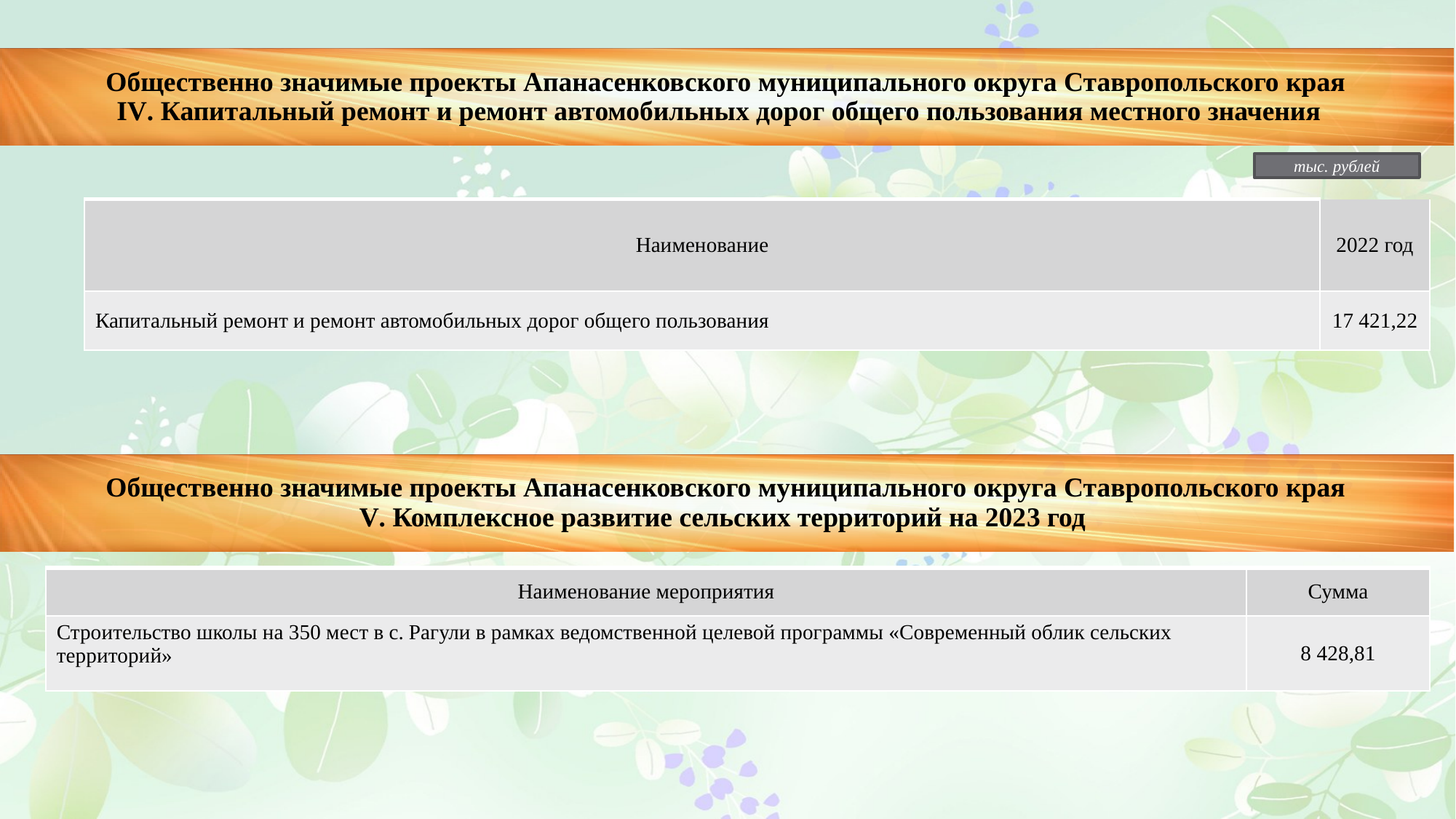

Общественно значимые проекты Апанасенковского муниципального округа Ставропольского края
IV. Капитальный ремонт и ремонт автомобильных дорог общего пользования местного значения
тыс. рублей
| Наименование | 2022 год |
| --- | --- |
| Капитальный ремонт и ремонт автомобильных дорог общего пользования | 17 421,22 |
Общественно значимые проекты Апанасенковского муниципального округа Ставропольского края
V. Комплексное развитие сельских территорий на 2023 год
| Наименование мероприятия | Сумма |
| --- | --- |
| Строительство школы на 350 мест в с. Рагули в рамках ведомственной целевой программы «Современный облик сельских территорий» | 8 428,81 |